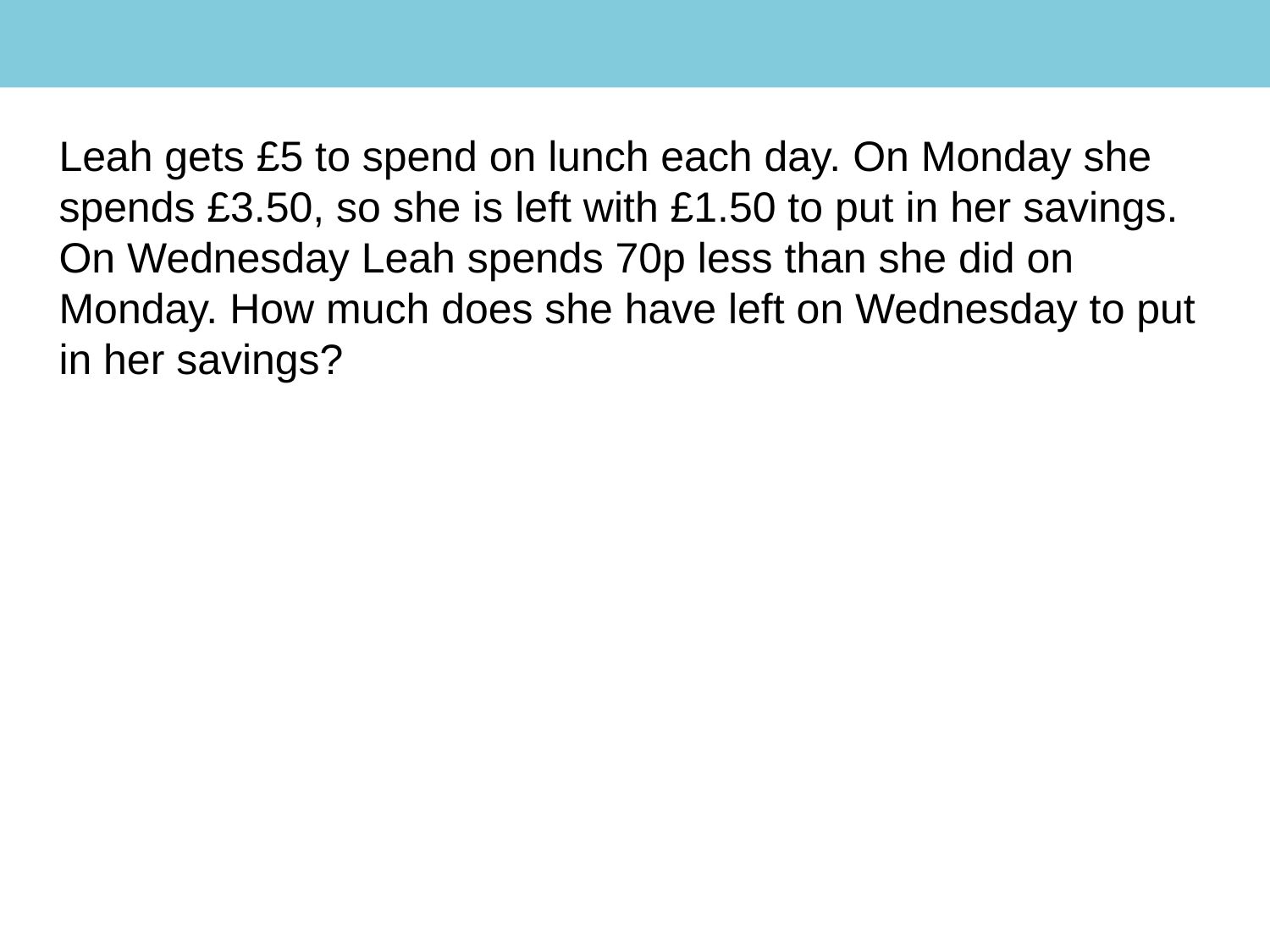

Leah gets £5 to spend on lunch each day. On Monday she spends £3.50, so she is left with £1.50 to put in her savings. On Wednesday Leah spends 70p less than she did on Monday. How much does she have left on Wednesday to put in her savings?